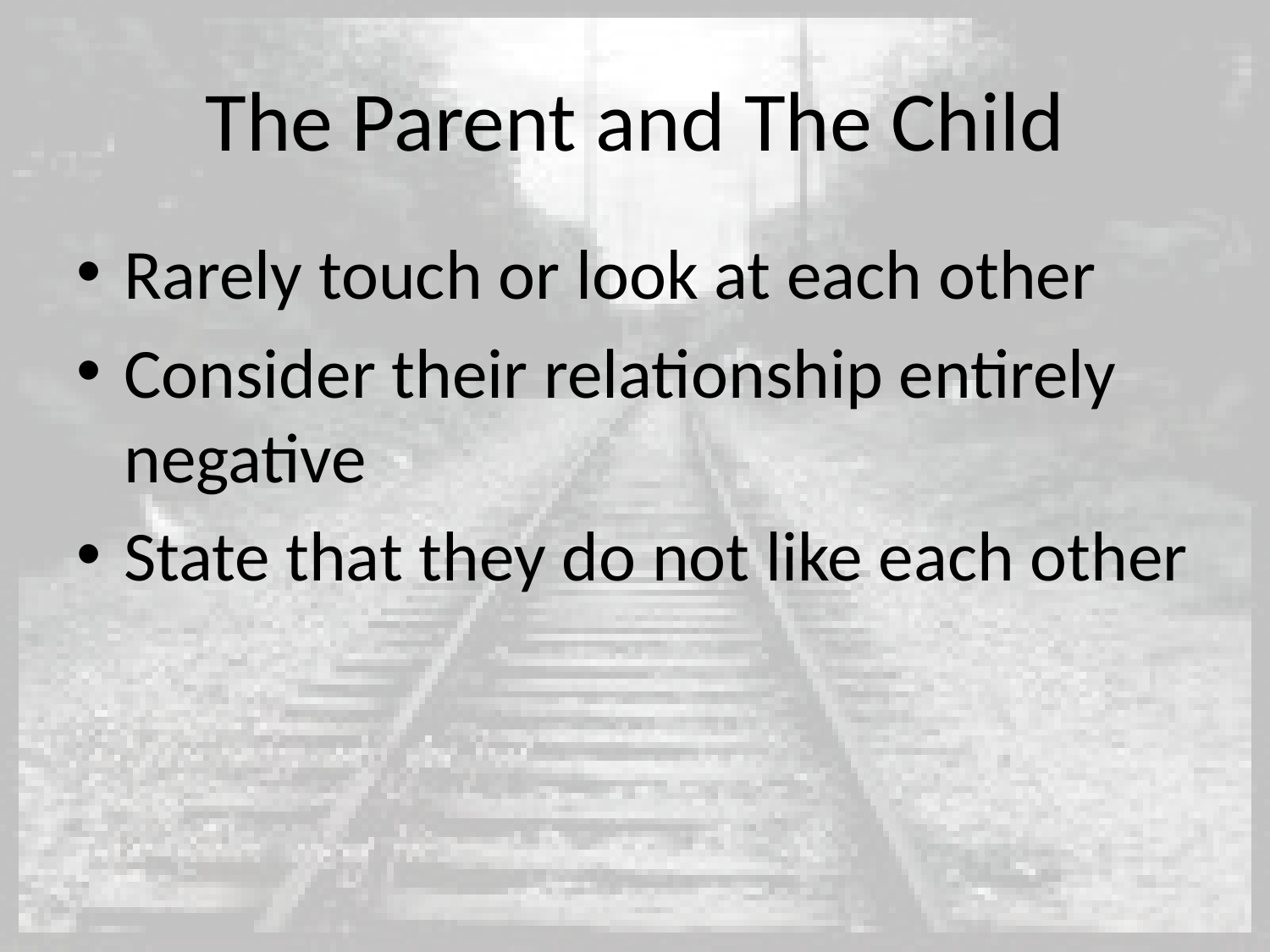

# The Parent and The Child
Rarely touch or look at each other
Consider their relationship entirely negative
State that they do not like each other